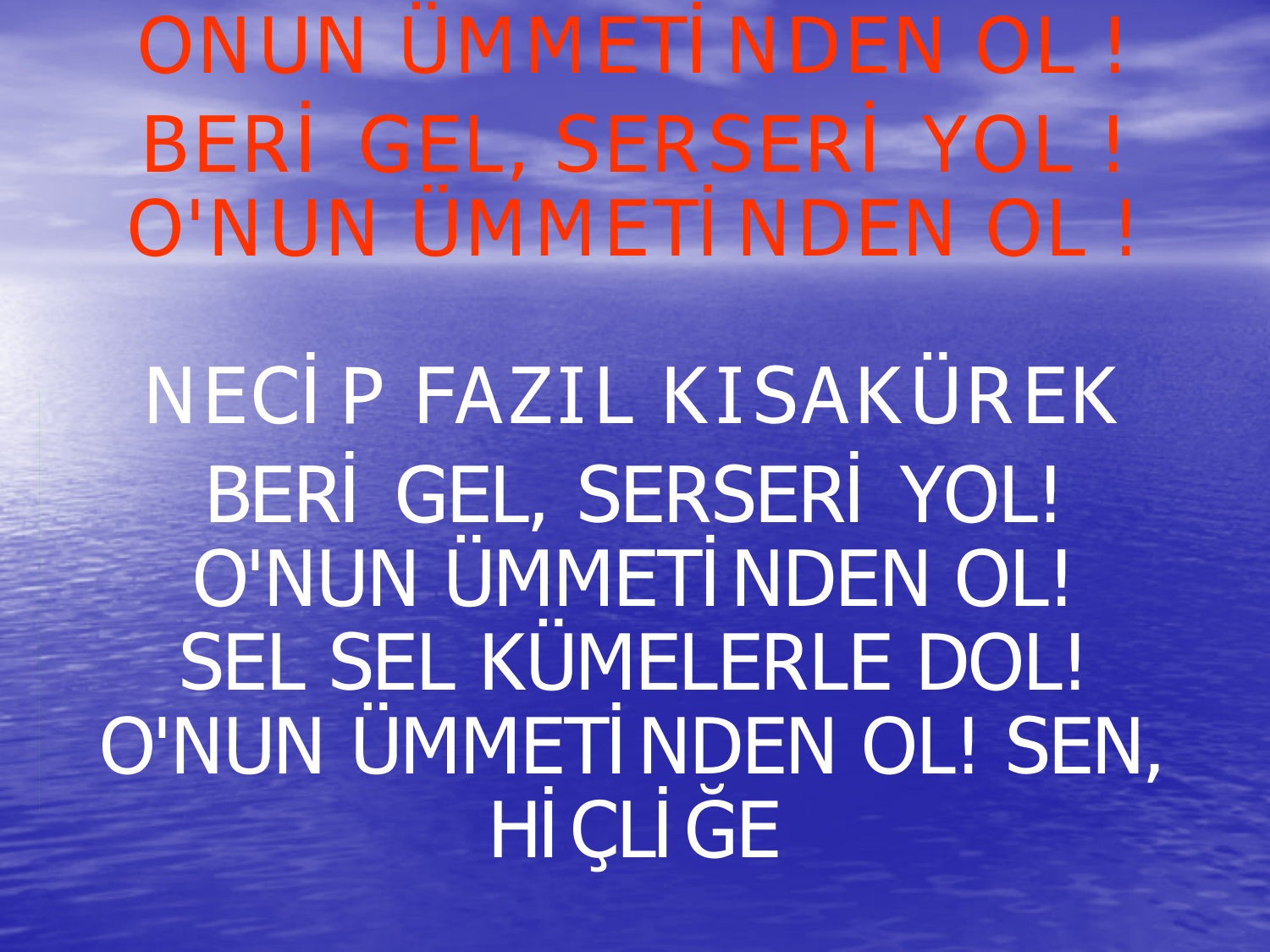

ONUN ÜMMETİNDEN OL !
BERİ GEL, SERSERİ YOL !
O'NUN ÜMMETİNDEN OL !
NECİP FAZIL KISAKÜREK
BERİ GEL, SERSERİ YOL!
O'NUN ÜMMETİNDEN OL!
SEL SEL KÜMELERLE DOL!
O'NUN ÜMMETİNDEN OL! SEN, HİÇLİĞE
#